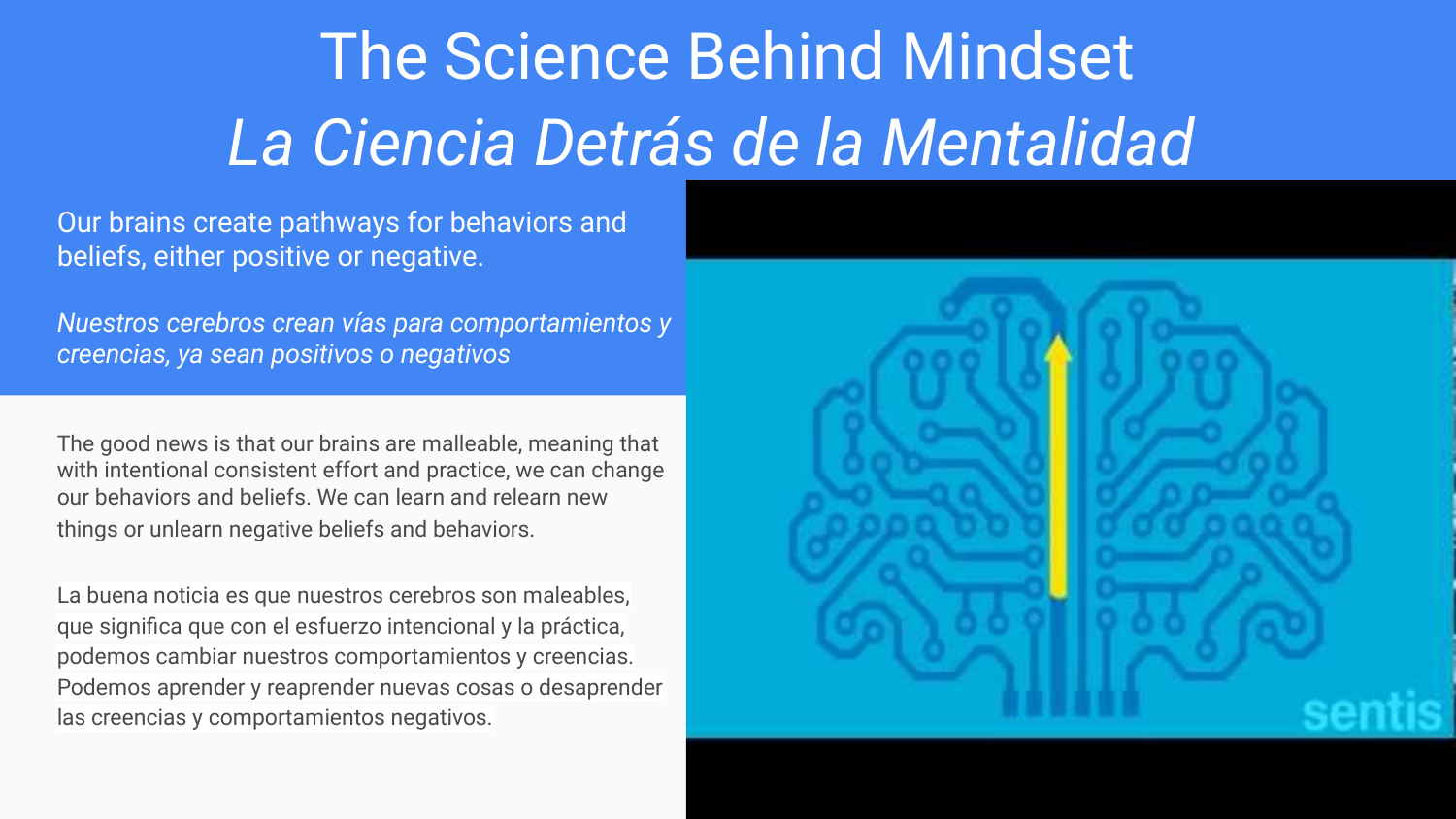

The Science Behind Mindset
La Ciencia Detrás de la Mentalidad

Our brains create pathways for behaviors and beliefs, either positive or negative.

Nuestros cerebros crean vías para comportamientos y creencias, ya sean positivos o negativos

The good news is that our brains are malleable, meaning that with intentional consistent effort and practice, we can change our behaviors and beliefs. We can learn and relearn new things or unlearn negative beliefs and behaviors.

La buena noticia es que nuestros cerebros son maleables, que significa que con el esfuerzo intencional y la práctica, podemos cambiar nuestros comportamientos y creencias. Podemos aprender y reaprender nuevas cosas o desaprender las creencias y comportamientos negativos.